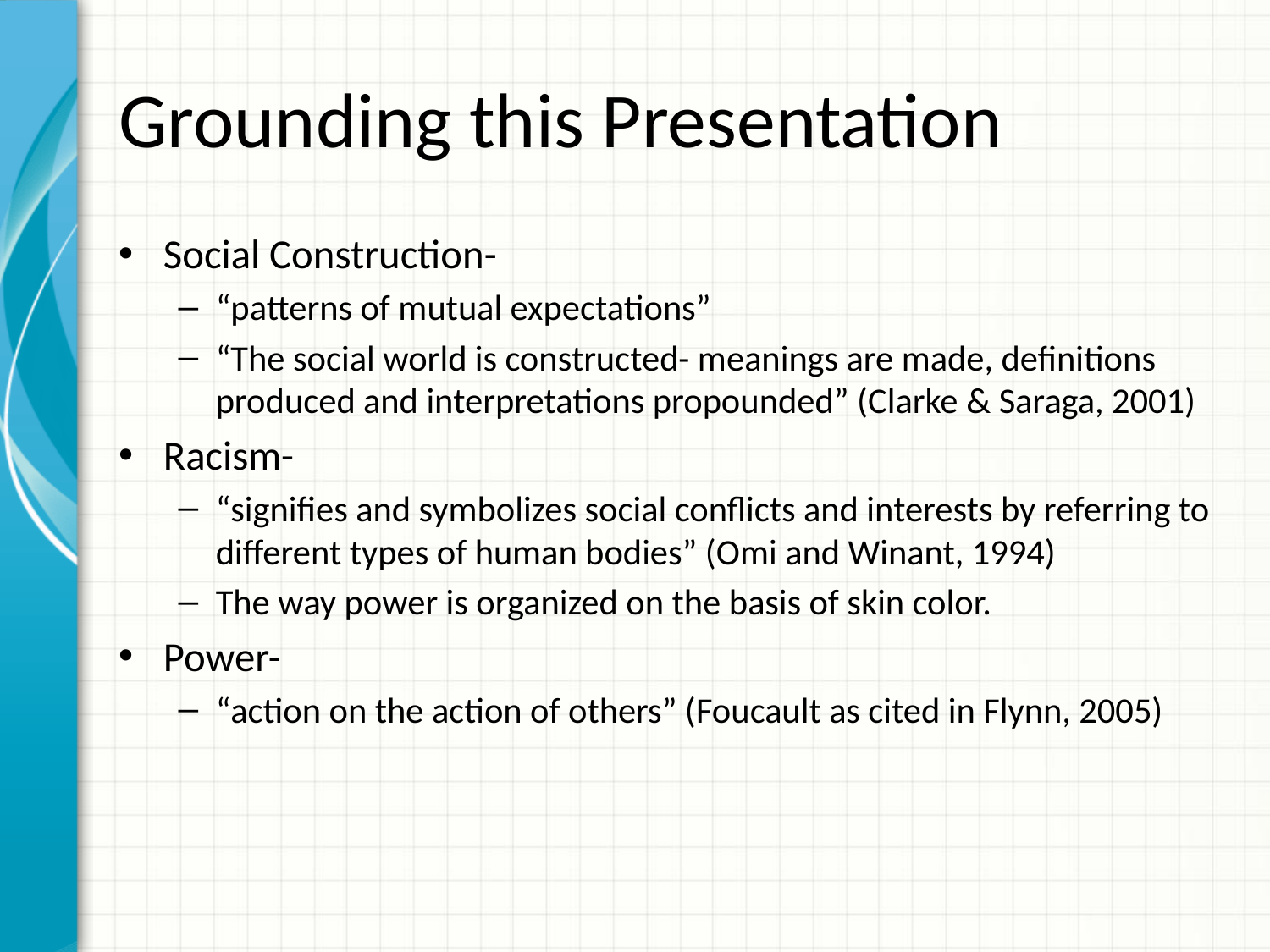

# Grounding this Presentation
Social Construction-
“patterns of mutual expectations”
“The social world is constructed- meanings are made, definitions produced and interpretations propounded” (Clarke & Saraga, 2001)
Racism-
“signifies and symbolizes social conflicts and interests by referring to different types of human bodies” (Omi and Winant, 1994)
The way power is organized on the basis of skin color.
Power-
“action on the action of others” (Foucault as cited in Flynn, 2005)